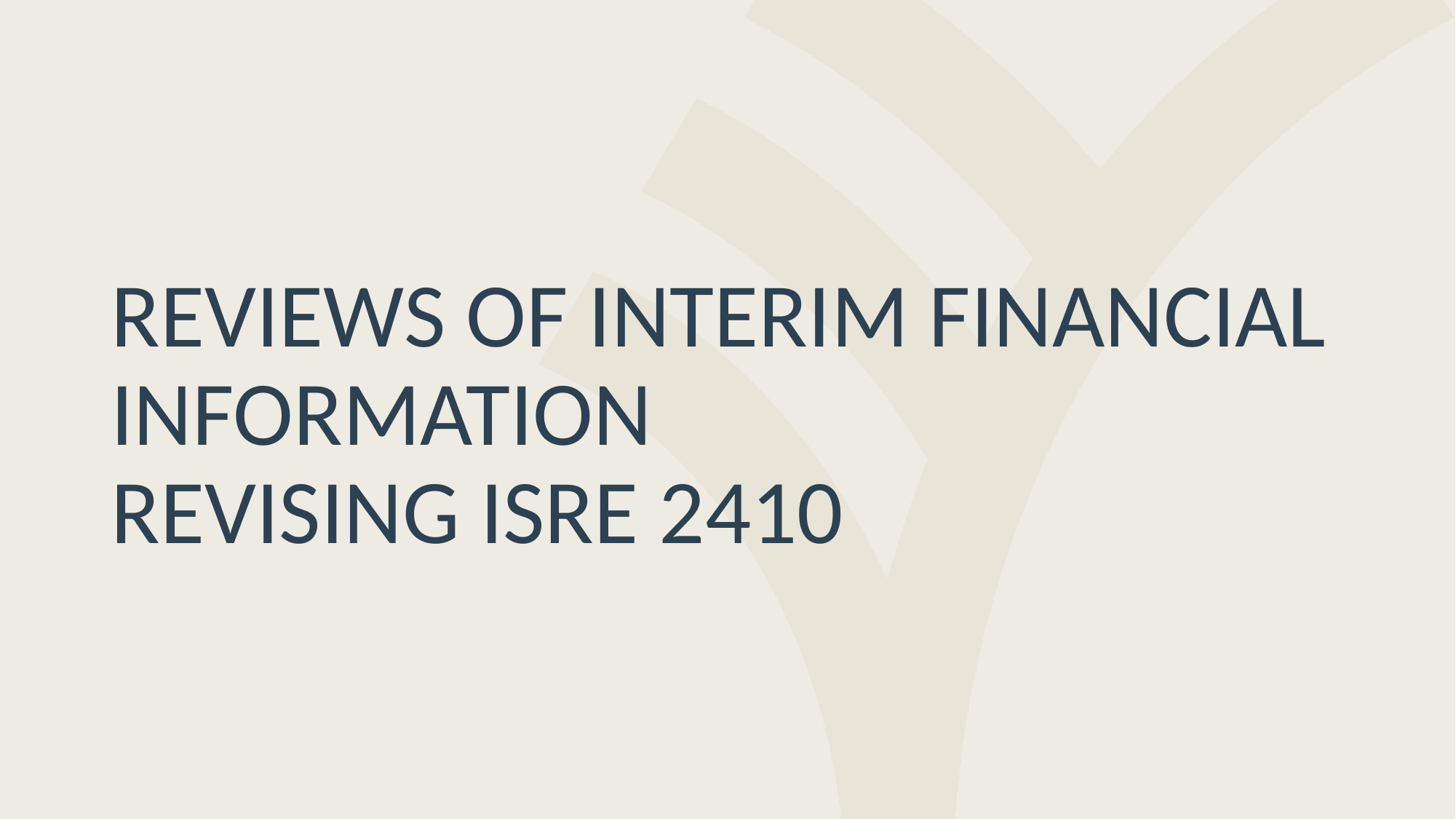

# REVIEWS OF INTERIM FINANCIAL INFORMATION REVISING ISRE 2410